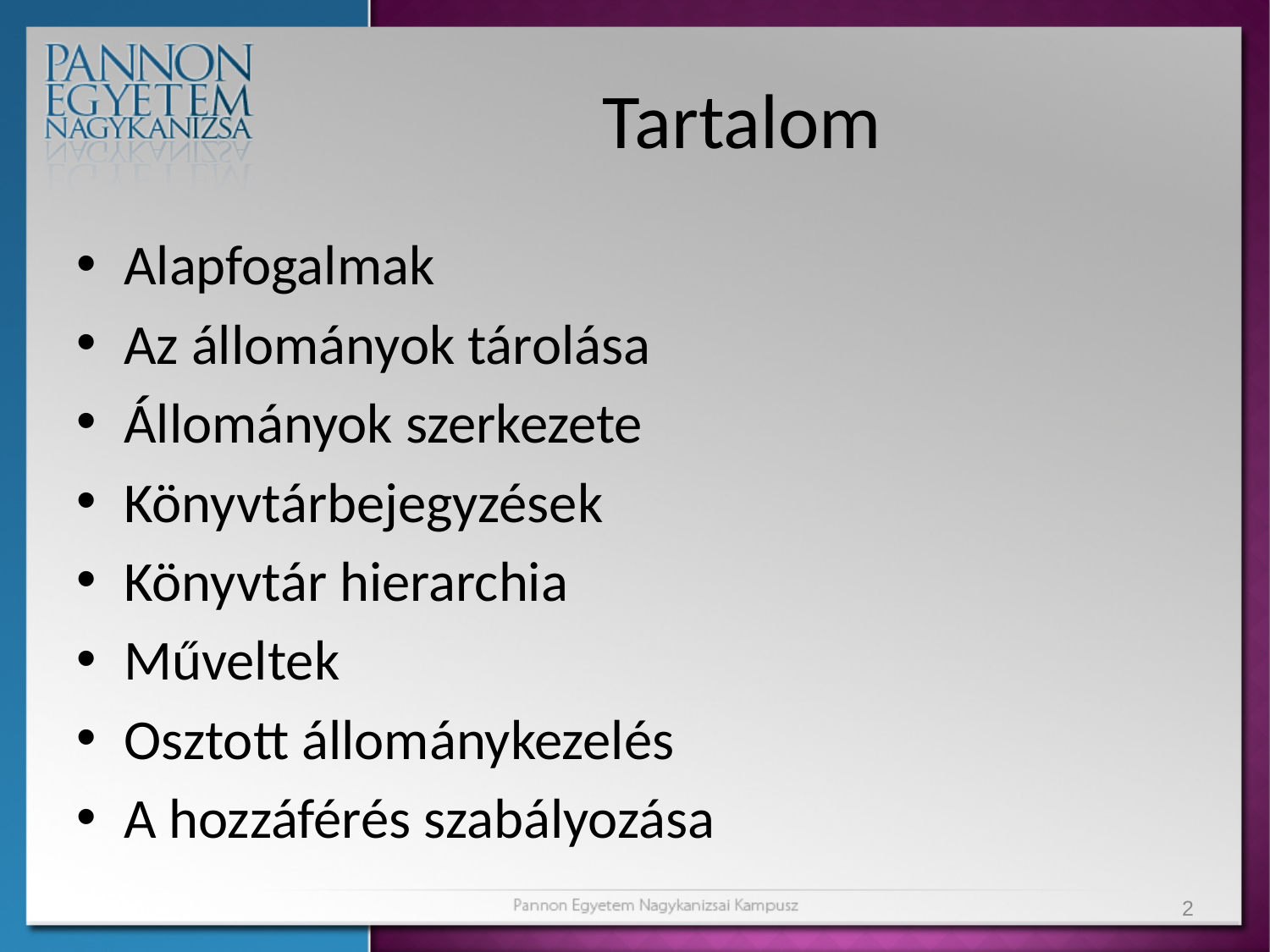

# Tartalom
Alapfogalmak
Az állományok tárolása
Állományok szerkezete
Könyvtárbejegyzések
Könyvtár hierarchia
Műveltek
Osztott állománykezelés
A hozzáférés szabályozása
2